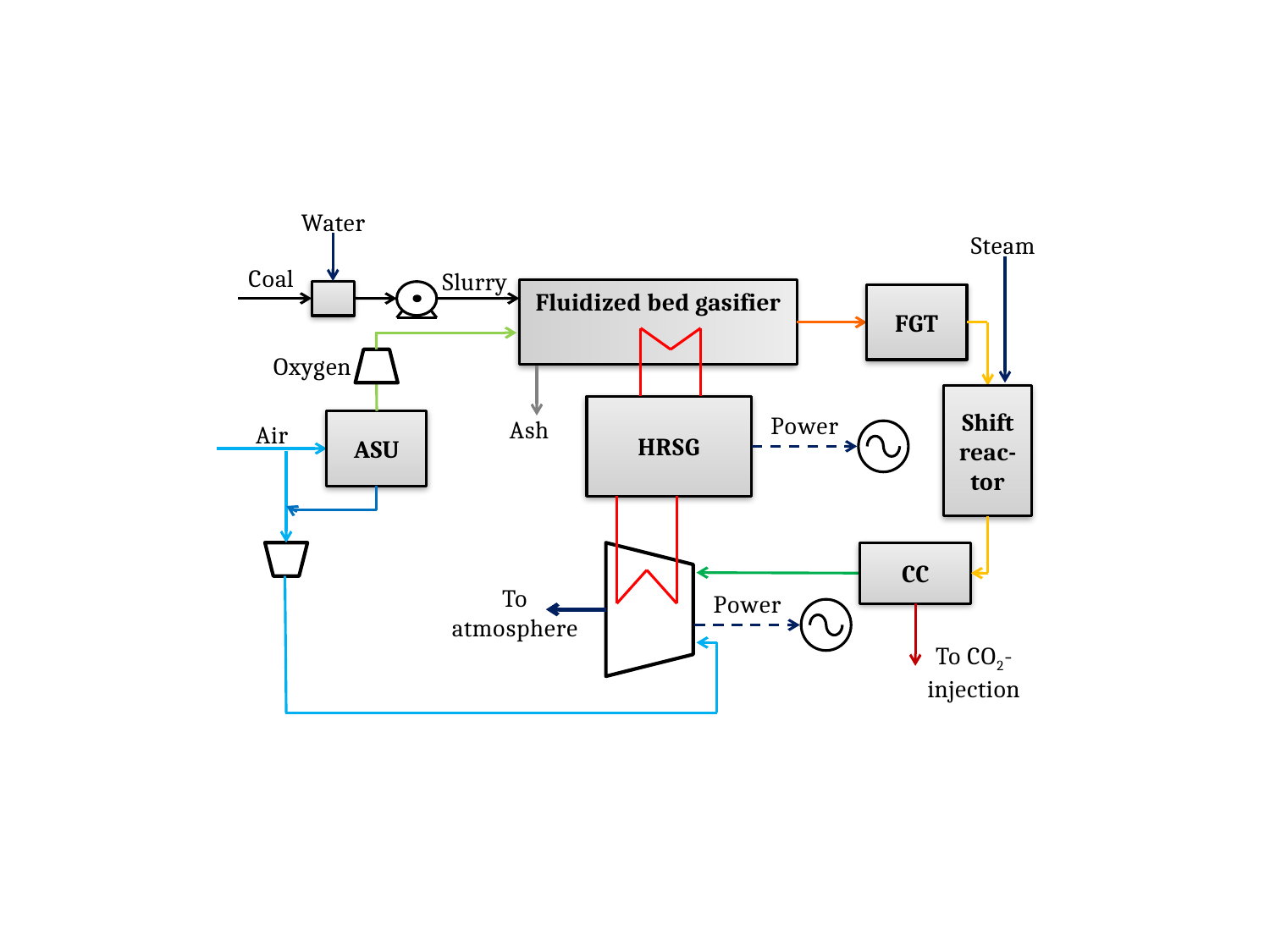

Fluidized bed gasifier
Water
Coal
Slurry

FGT
Oxygen

Shift reac-tor
HRSG
Power

Ash
ASU
Air

CC

To atmosphere
Power

To CO2-injection
Steam